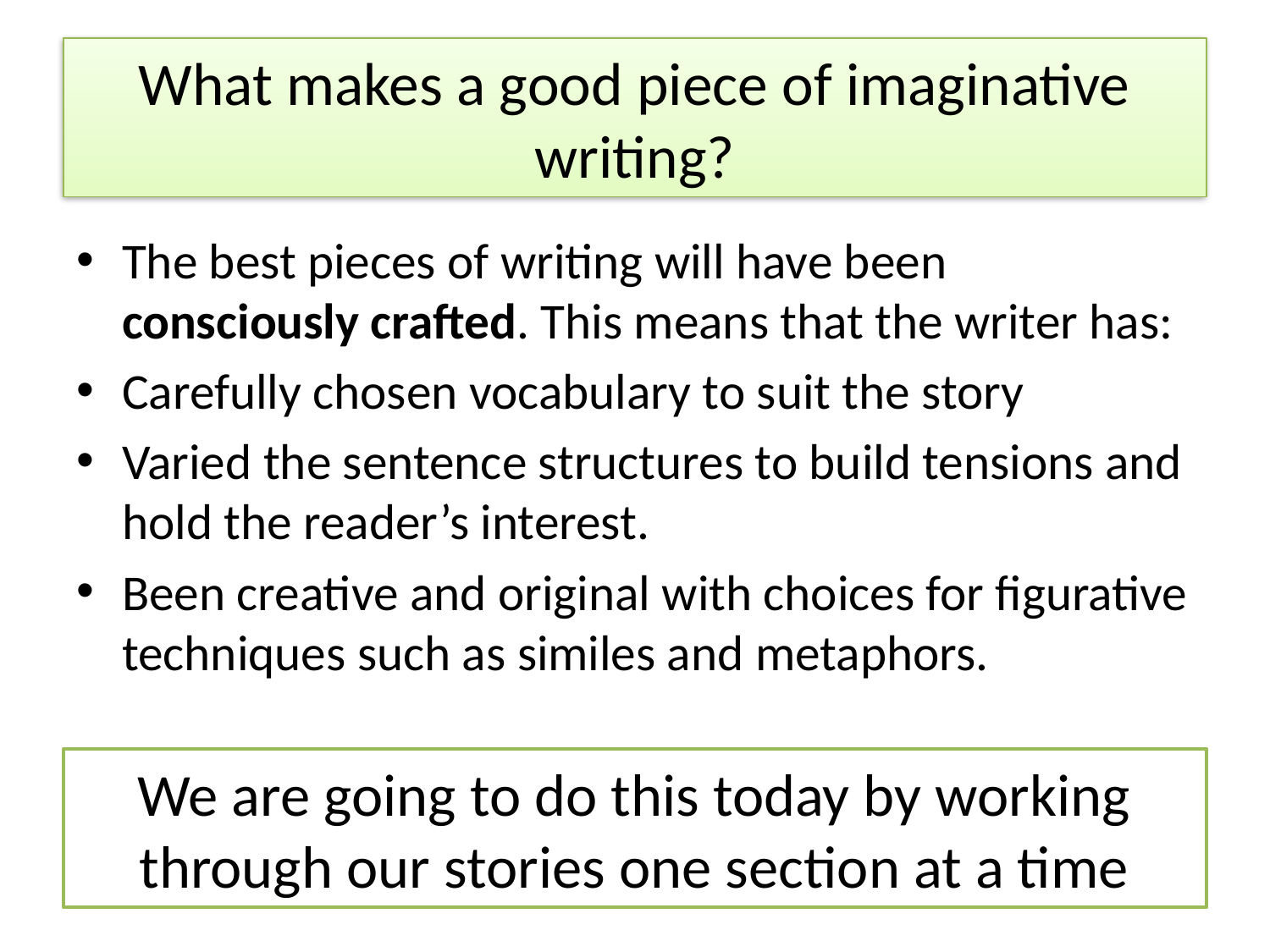

# What makes a good piece of imaginative writing?
The best pieces of writing will have been consciously crafted. This means that the writer has:
Carefully chosen vocabulary to suit the story
Varied the sentence structures to build tensions and hold the reader’s interest.
Been creative and original with choices for figurative techniques such as similes and metaphors.

We are going to do this today by working through our stories one section at a time